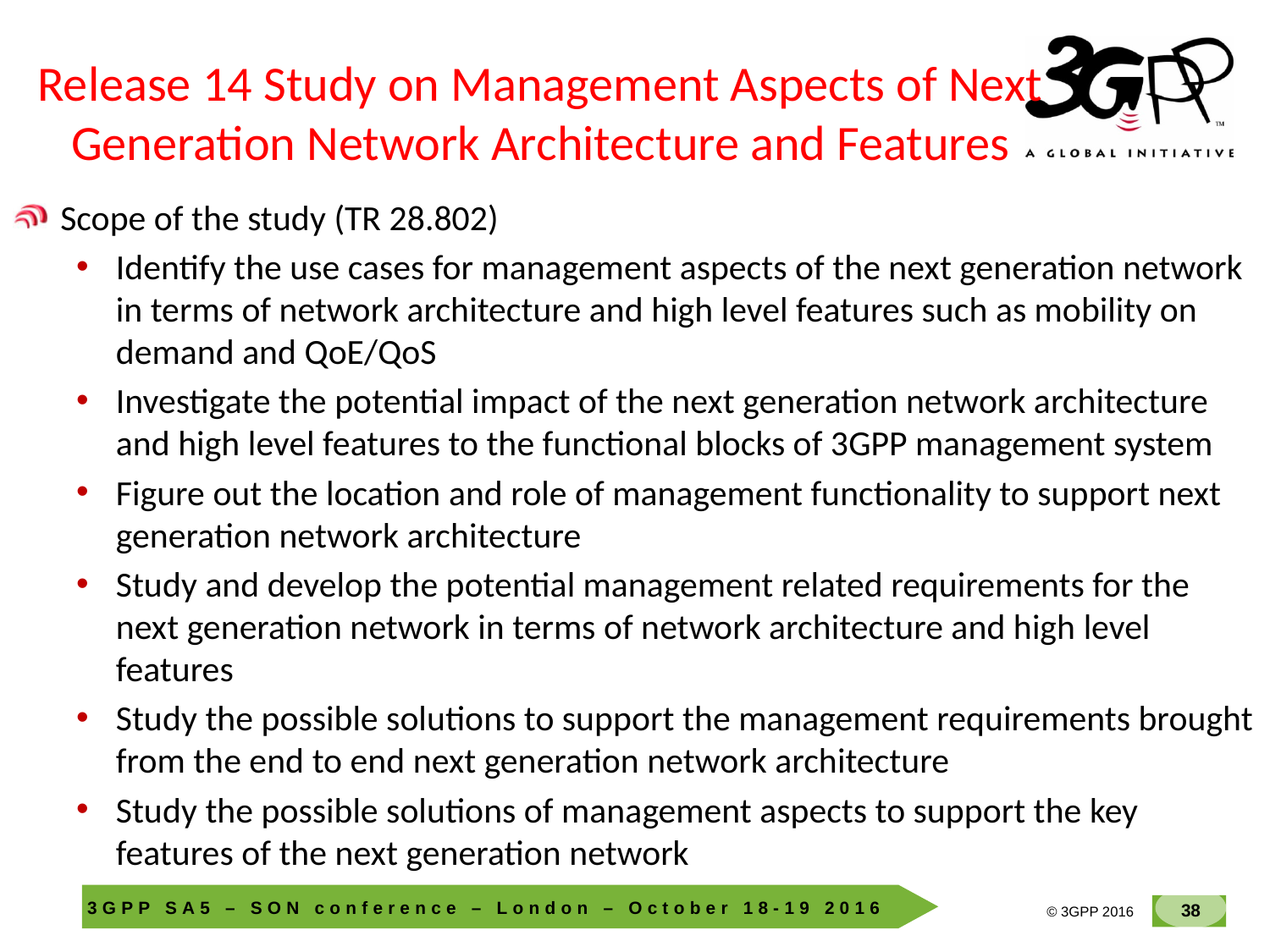

# Release 14 Study on Management Aspects of Next Generation Network Architecture and Features
Scope of the study (TR 28.802)
Identify the use cases for management aspects of the next generation network in terms of network architecture and high level features such as mobility on demand and QoE/QoS
Investigate the potential impact of the next generation network architecture and high level features to the functional blocks of 3GPP management system
Figure out the location and role of management functionality to support next generation network architecture
Study and develop the potential management related requirements for the next generation network in terms of network architecture and high level features
Study the possible solutions to support the management requirements brought from the end to end next generation network architecture
Study the possible solutions of management aspects to support the key features of the next generation network